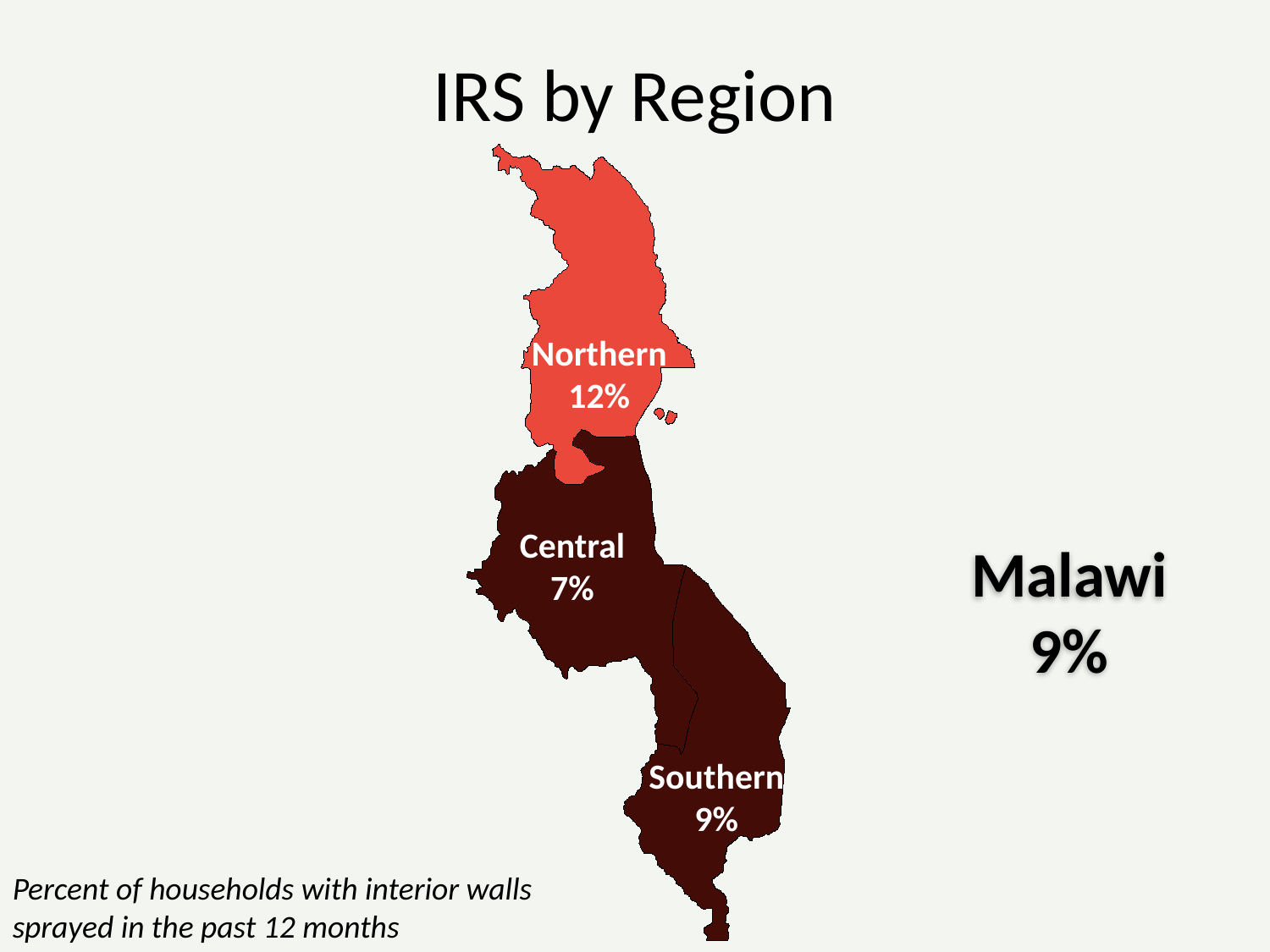

IRS by Region

Northern
12%
Malawi
9%
Central
7%
Southern
9%
Percent of households with interior walls sprayed in the past 12 months